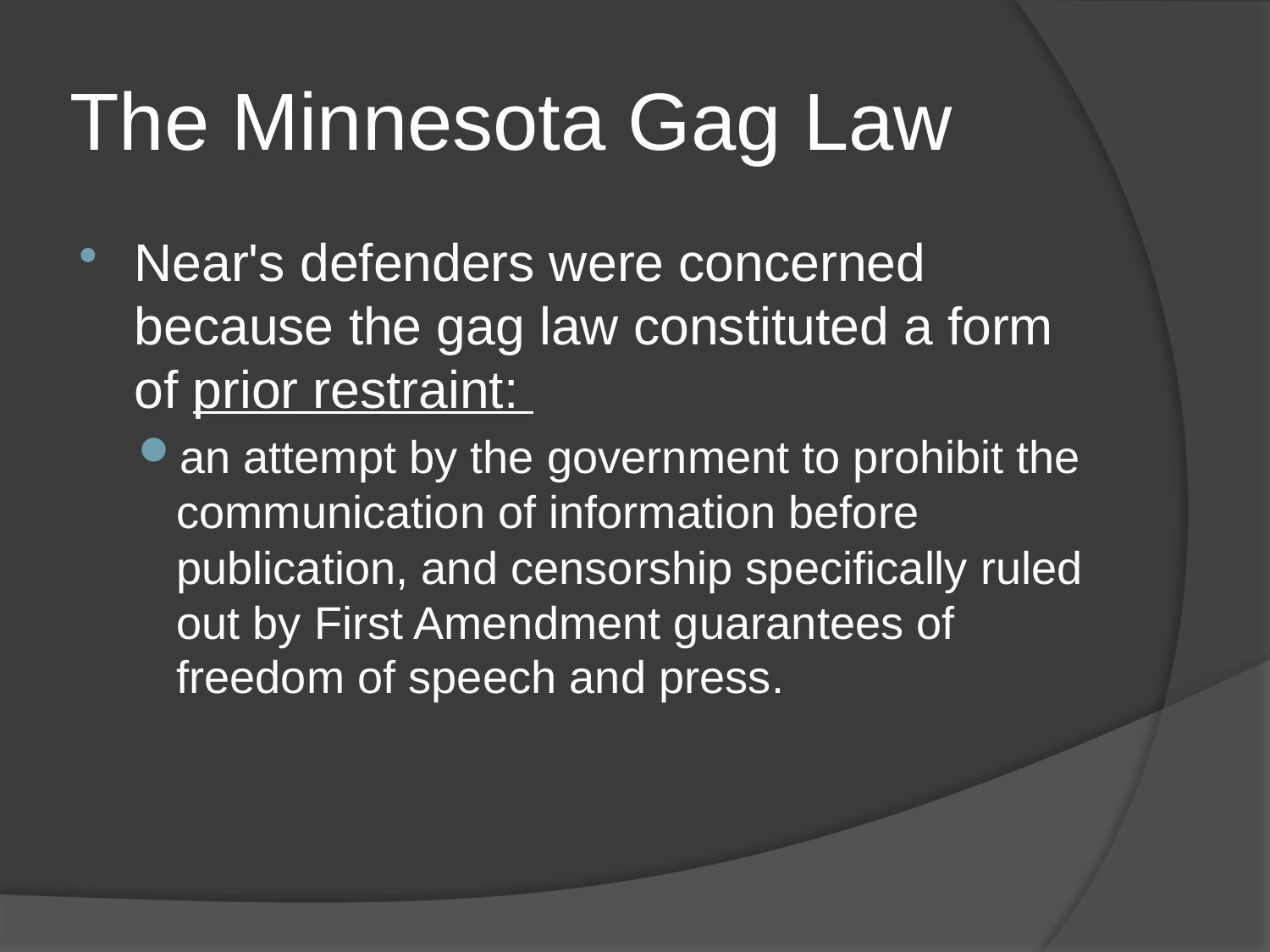

# The Minnesota Gag Law
Near's defenders were concerned because the gag law constituted a form of prior restraint:
an attempt by the government to prohibit the communication of information before publication, and censorship specifically ruled out by First Amendment guarantees of freedom of speech and press.